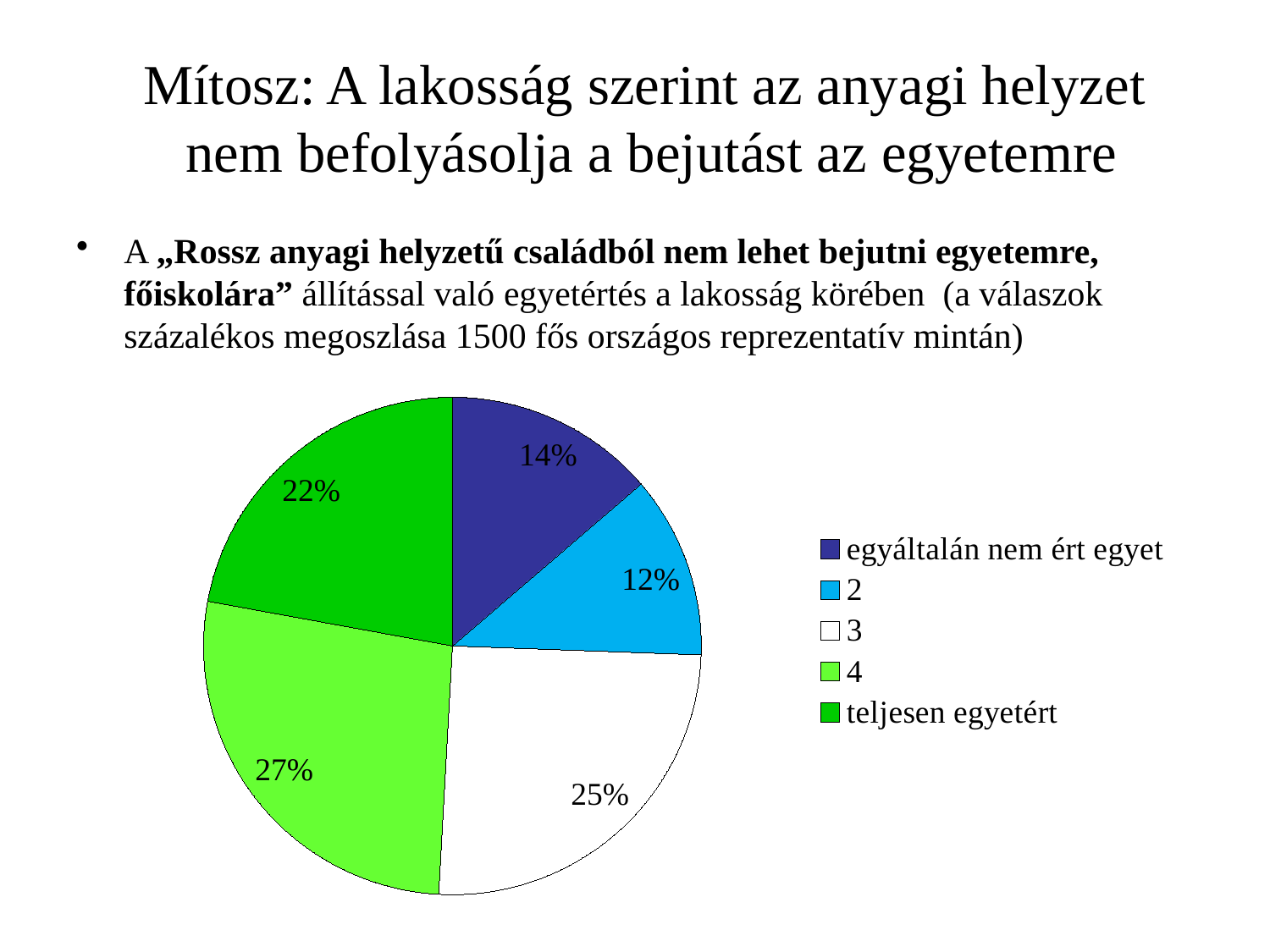

# Mítosz: A lakosság szerint az anyagi helyzet nem befolyásolja a bejutást az egyetemre
A „Rossz anyagi helyzetű családból nem lehet bejutni egyetemre, főiskolára” állítással való egyetértés a lakosság körében  (a válaszok százalékos megoszlása 1500 fős országos reprezentatív mintán)

### Chart

| Category |  |
|---|---|
| egyáltalán nem ért egyet | 0.1370420624151968 |
| 2 | 0.11872455902306653 |
| 3 | 0.25305291723202183 |
| 4 | 0.2700135685210312 |
| teljesen egyetért | 0.22116689280868385 |